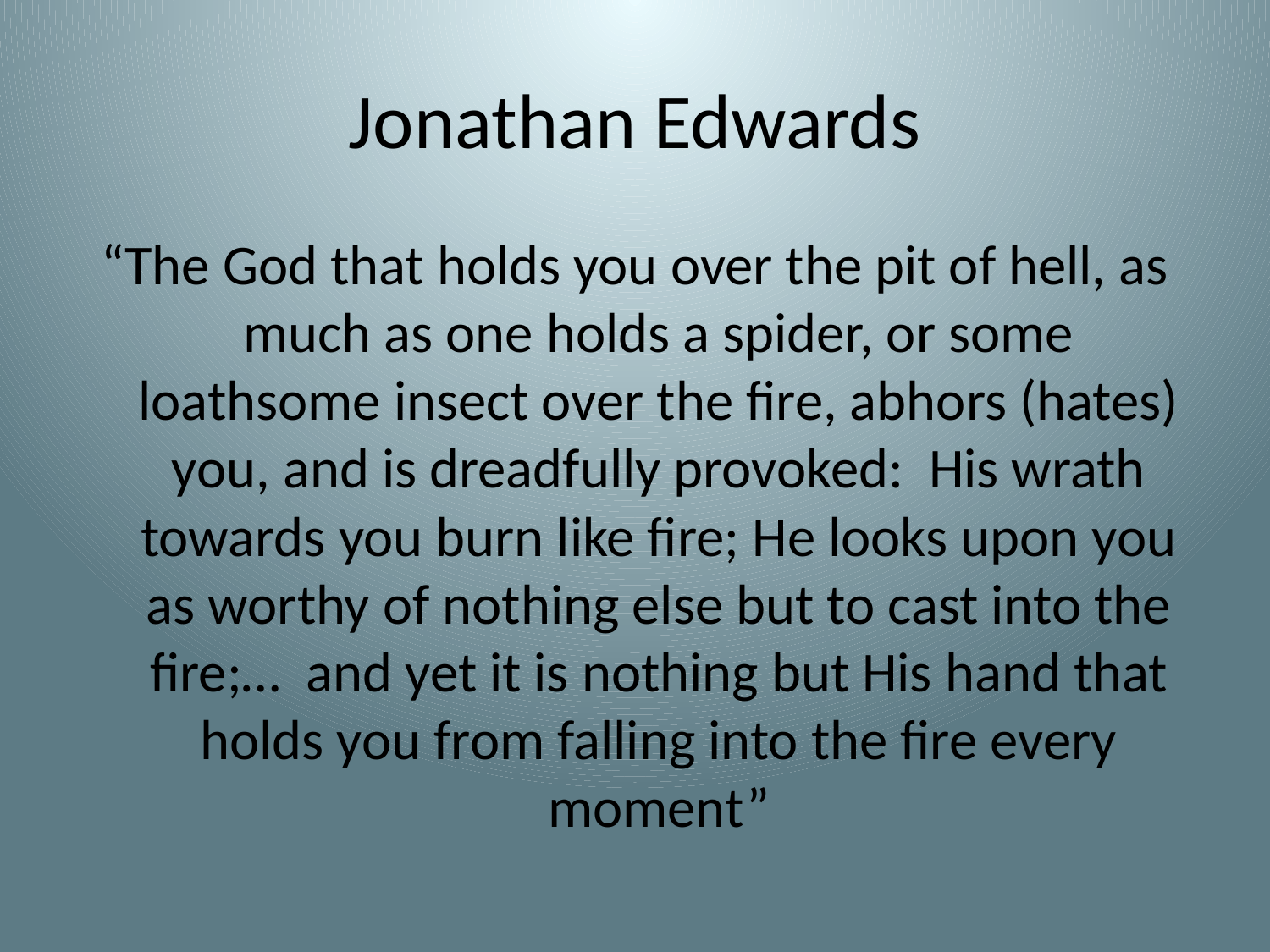

# Jonathan Edwards
“The God that holds you over the pit of hell, as much as one holds a spider, or some loathsome insect over the fire, abhors (hates) you, and is dreadfully provoked:  His wrath towards you burn like fire; He looks upon you as worthy of nothing else but to cast into the fire;…  and yet it is nothing but His hand that holds you from falling into the fire every moment”